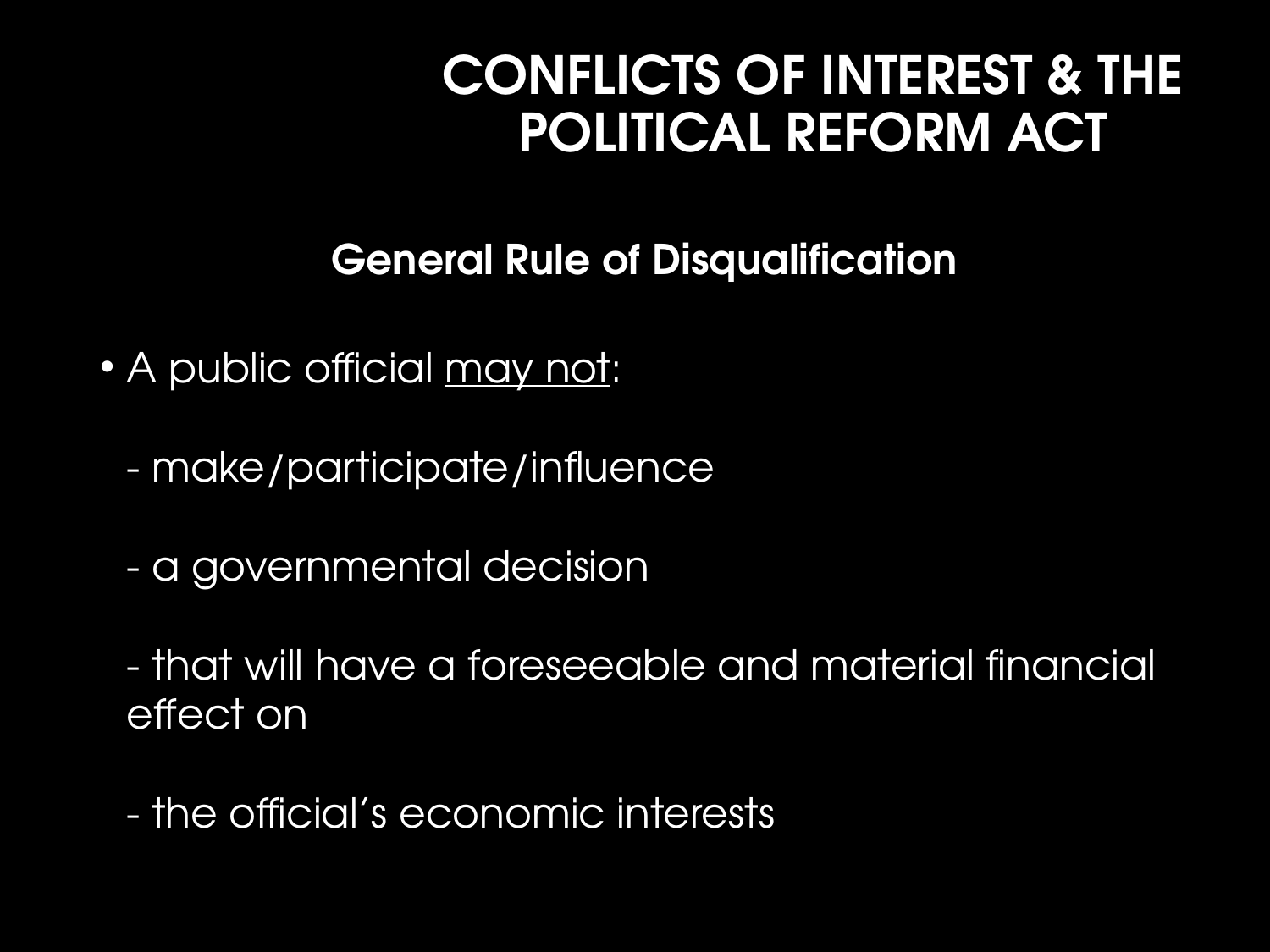

# Conflicts of Interest & the Political Reform Act
General Rule of Disqualification

A public official may not:

	- make/participate/influence

	- a governmental decision

	- that will have a foreseeable and material financial effect on

	- the official’s economic interests